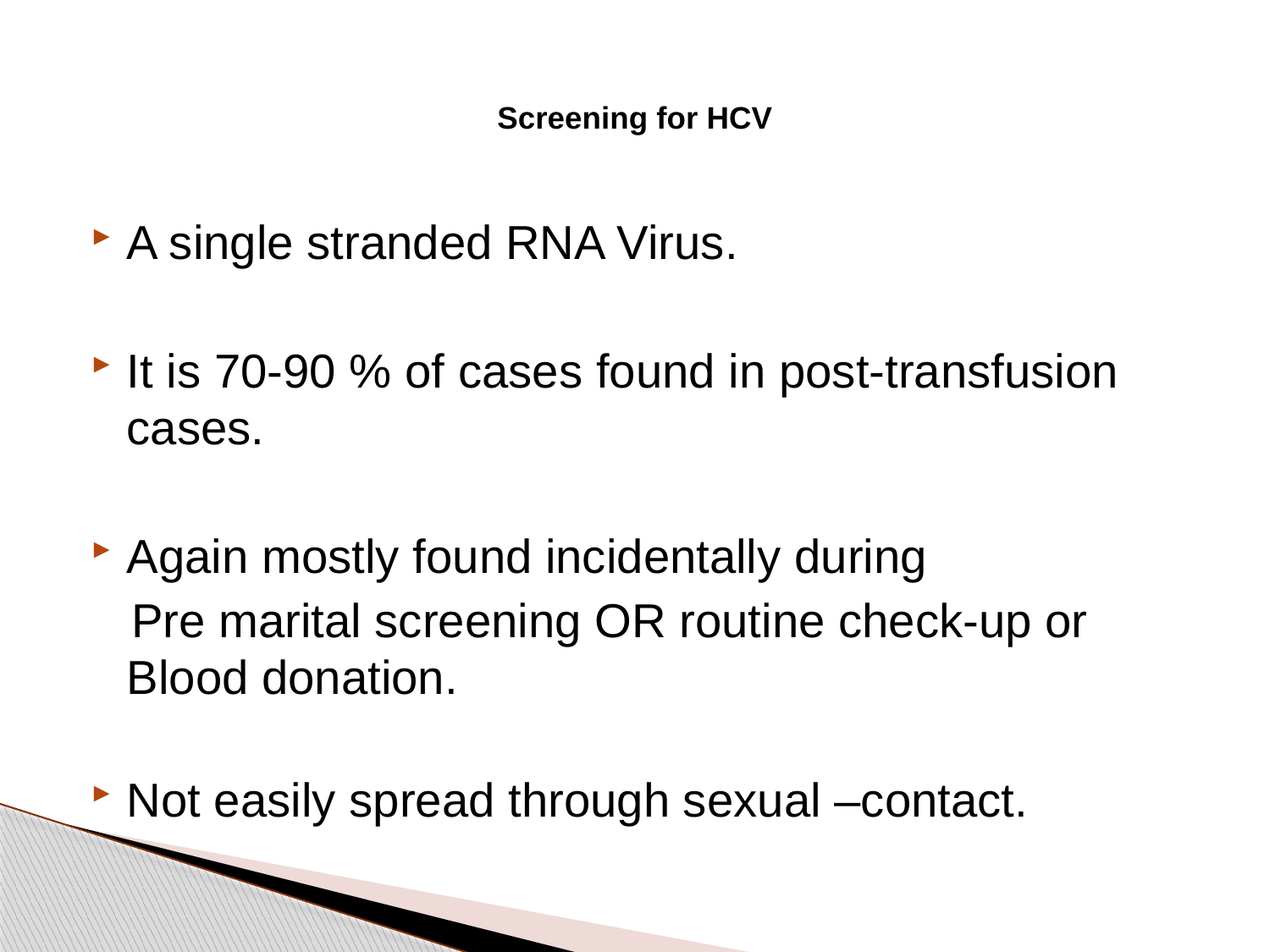

# Screening for HCV
A single stranded RNA Virus.

It is 70-90 % of cases found in post-transfusion cases.

Again mostly found incidentally during
   Pre marital screening OR routine check-up or Blood donation.

Not easily spread through sexual –contact.